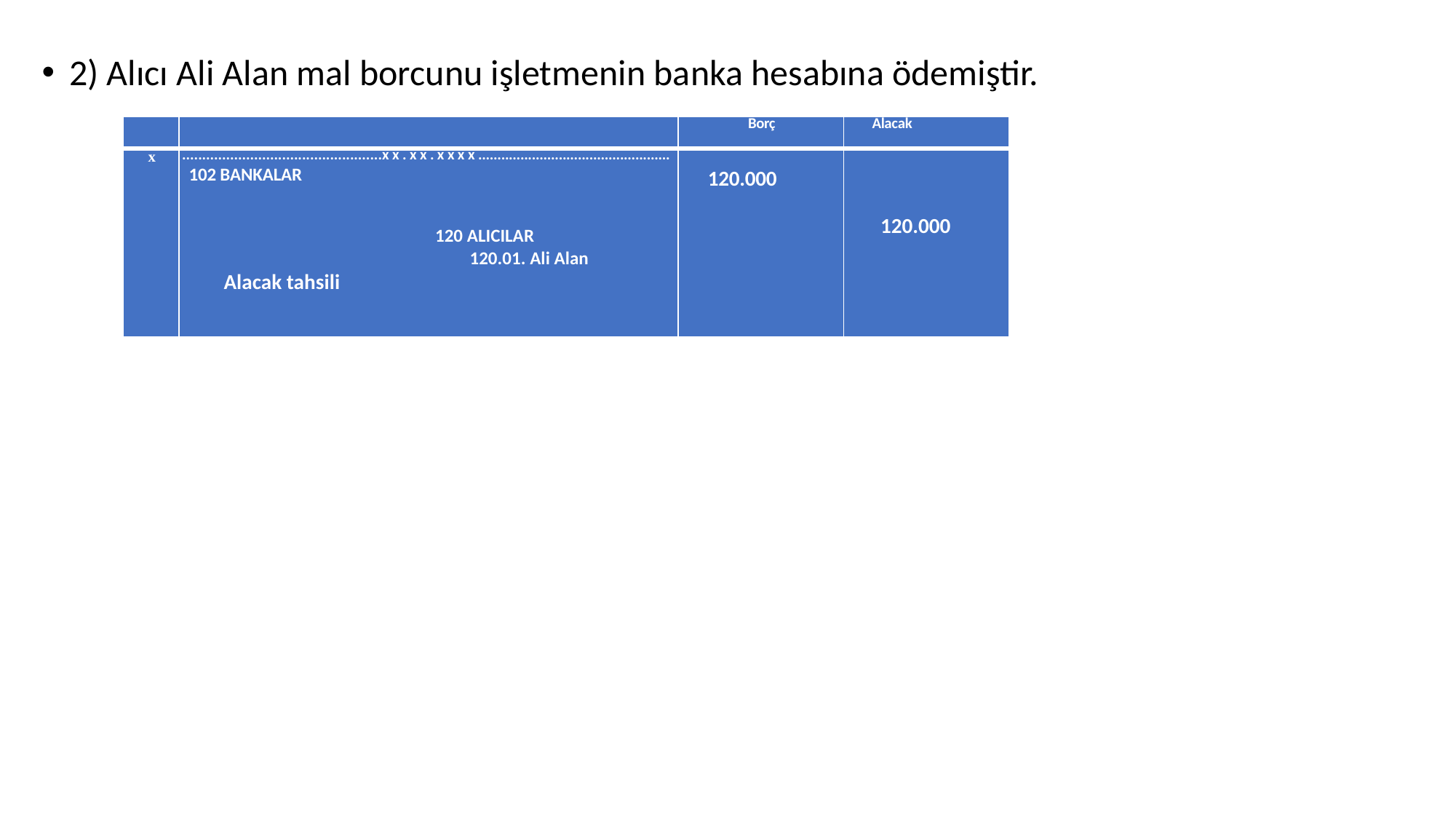

2) Alıcı Ali Alan mal borcunu işletmenin banka hesabına ödemiştir.

|  |  | Borç | Alacak |
| --- | --- | --- | --- |
| x | ..................................................xx.xx.xxxx.................................................. 102 BANKALAR 120 ALICILAR 120.01. Ali Alan   Alacak tahsili | 120.000 | 120.000 |